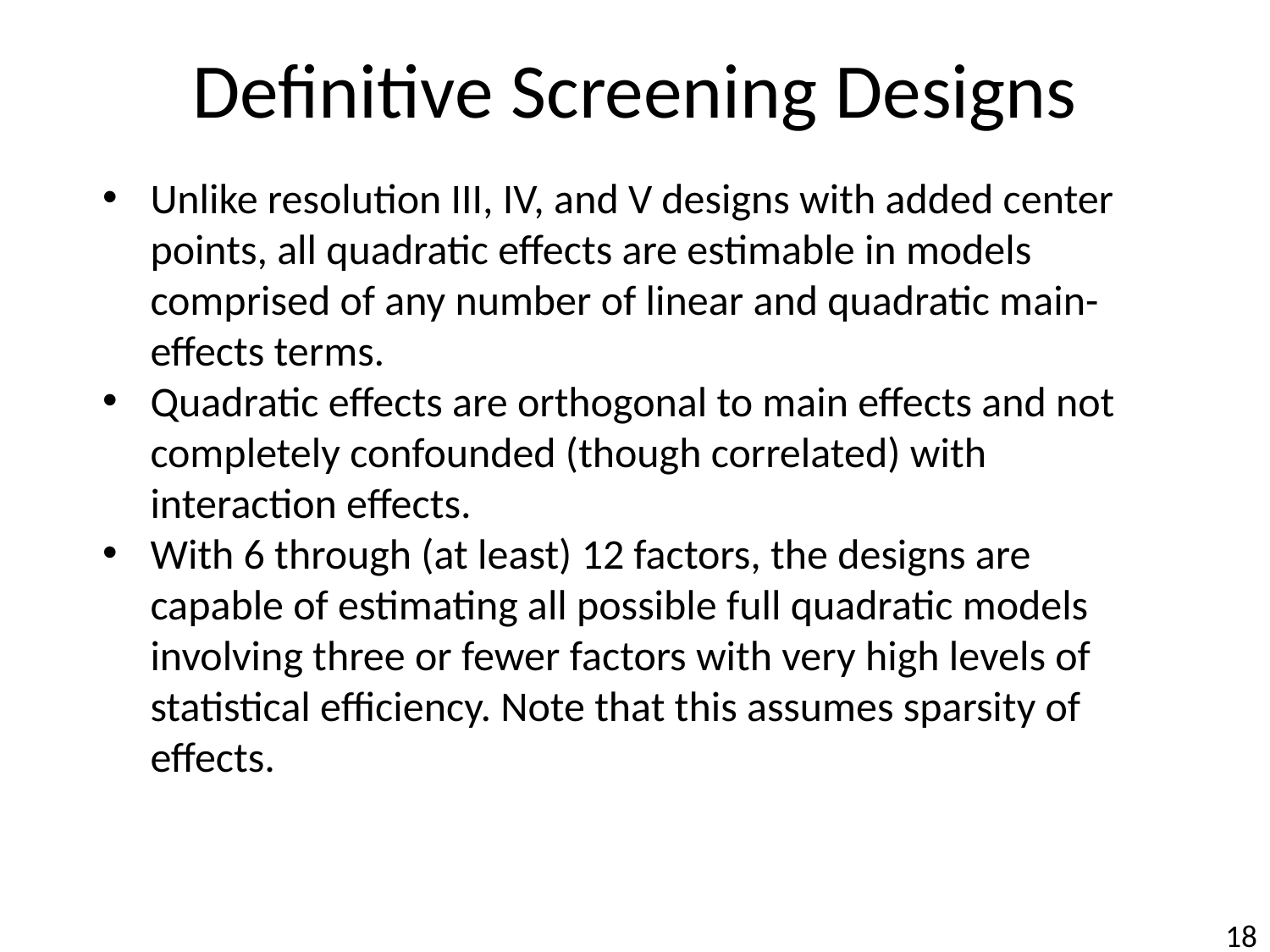

# Definitive Screening Designs
Unlike resolution III, IV, and V designs with added center points, all quadratic effects are estimable in models comprised of any number of linear and quadratic main-effects terms.
Quadratic effects are orthogonal to main effects and not completely confounded (though correlated) with interaction effects.
With 6 through (at least) 12 factors, the designs are capable of estimating all possible full quadratic models involving three or fewer factors with very high levels of statistical efficiency. Note that this assumes sparsity of effects.